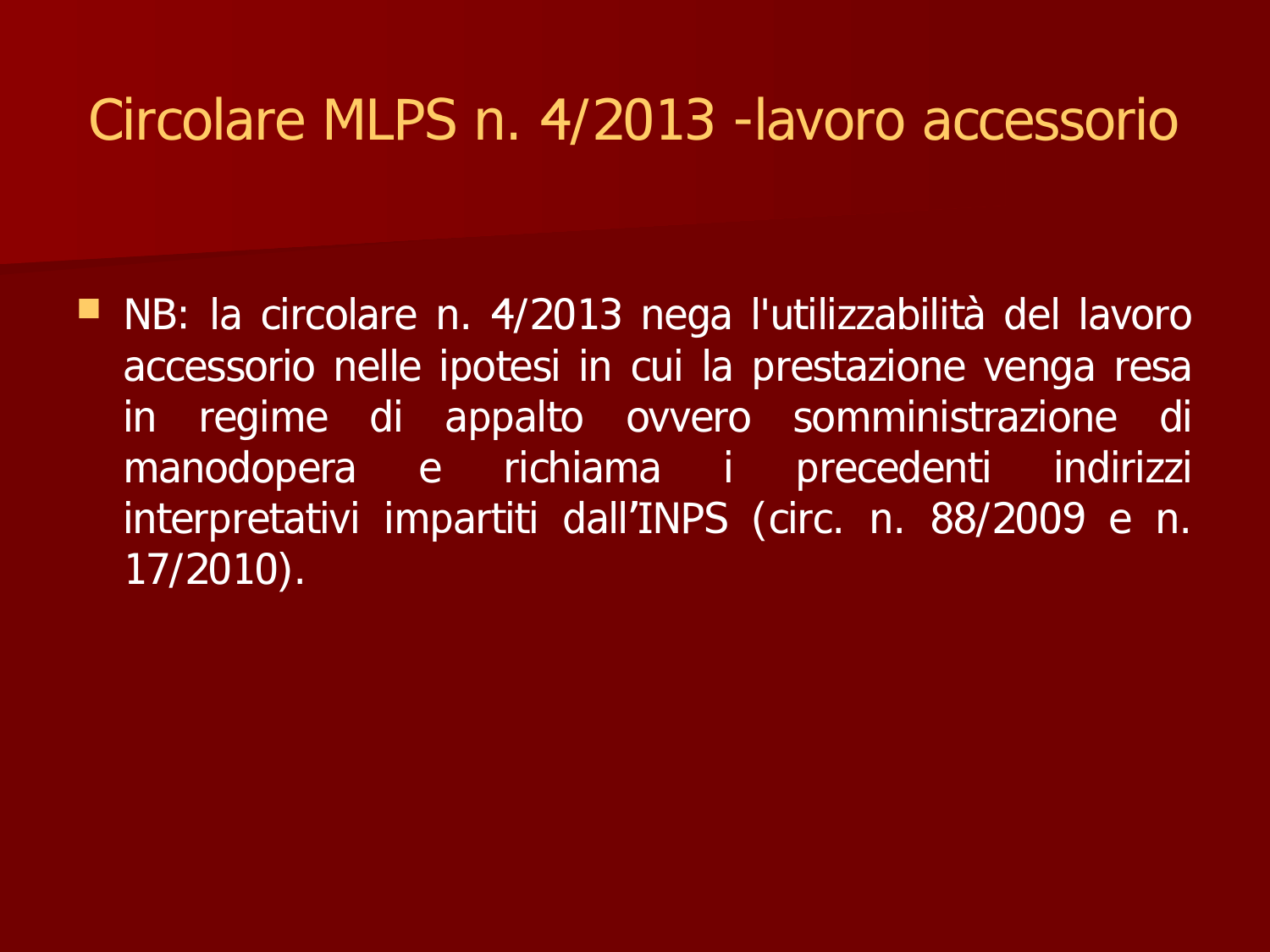

# Circolare MLPS n. 4/2013 -lavoro accessorio

NB: la circolare n. 4/2013 nega l'utilizzabilità del lavoro accessorio nelle ipotesi in cui la prestazione venga resa in regime di appalto ovvero somministrazione di manodopera e richiama i precedenti indirizzi interpretativi impartiti dall’INPS (circ. n. 88/2009 e n. 17/2010).